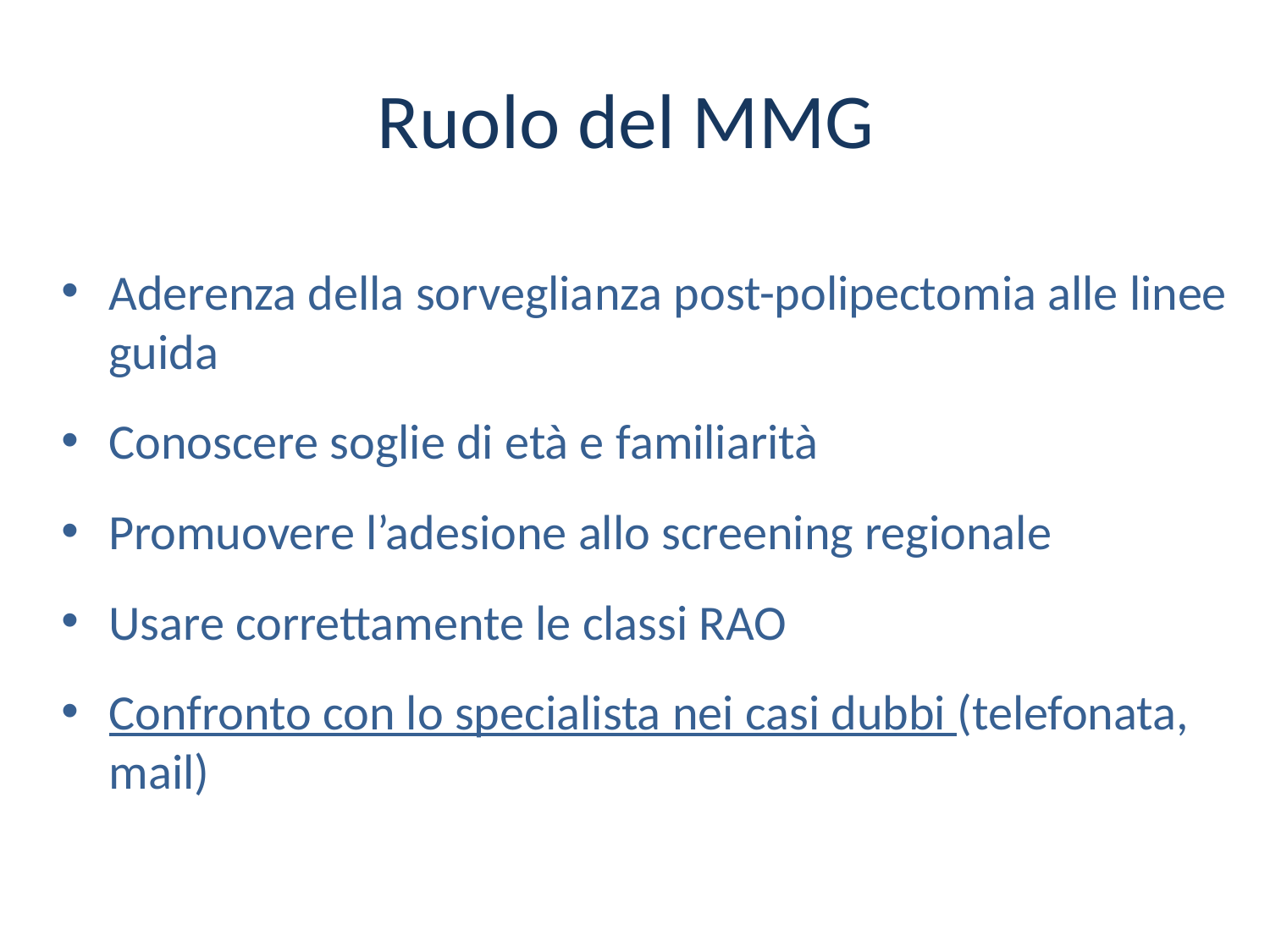

# Ruolo del MMG
Aderenza della sorveglianza post-polipectomia alle linee guida
Conoscere soglie di età e familiarità
Promuovere l’adesione allo screening regionale
Usare correttamente le classi RAO
Confronto con lo specialista nei casi dubbi (telefonata, mail)